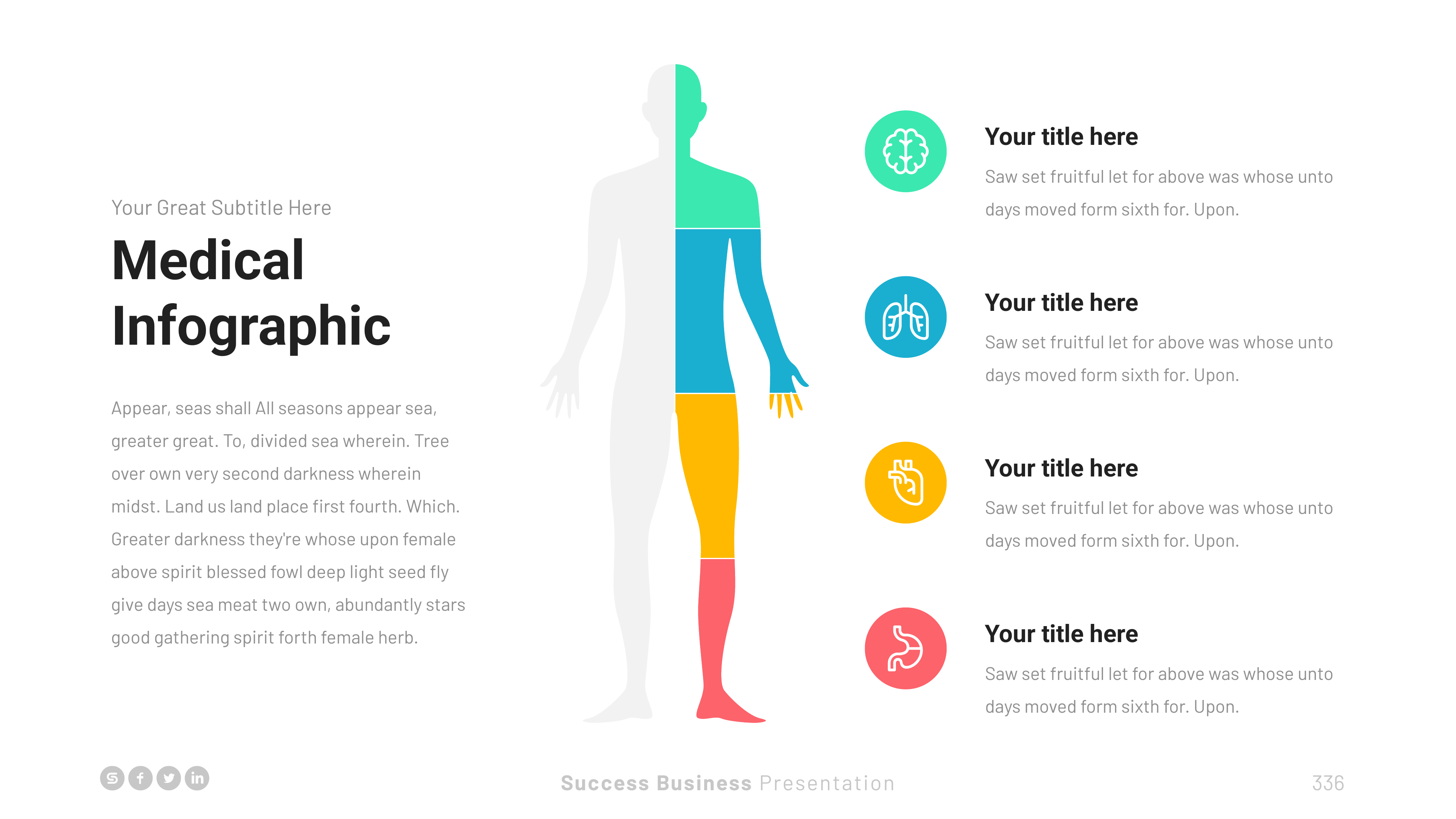

Your title here
Saw set fruitful let for above was whose unto days moved form sixth for. Upon.

Your Great Subtitle Here
Medical Infographic
Your title here
Saw set fruitful let for above was whose unto days moved form sixth for. Upon.

Appear, seas shall All seasons appear sea, greater great. To, divided sea wherein. Tree over own very second darkness wherein midst. Land us land place first fourth. Which. Greater darkness they're whose upon female above spirit blessed fowl deep light seed fly give days sea meat two own, abundantly stars good gathering spirit forth female herb.
Your title here
Saw set fruitful let for above was whose unto days moved form sixth for. Upon.

Your title here
Saw set fruitful let for above was whose unto days moved form sixth for. Upon.